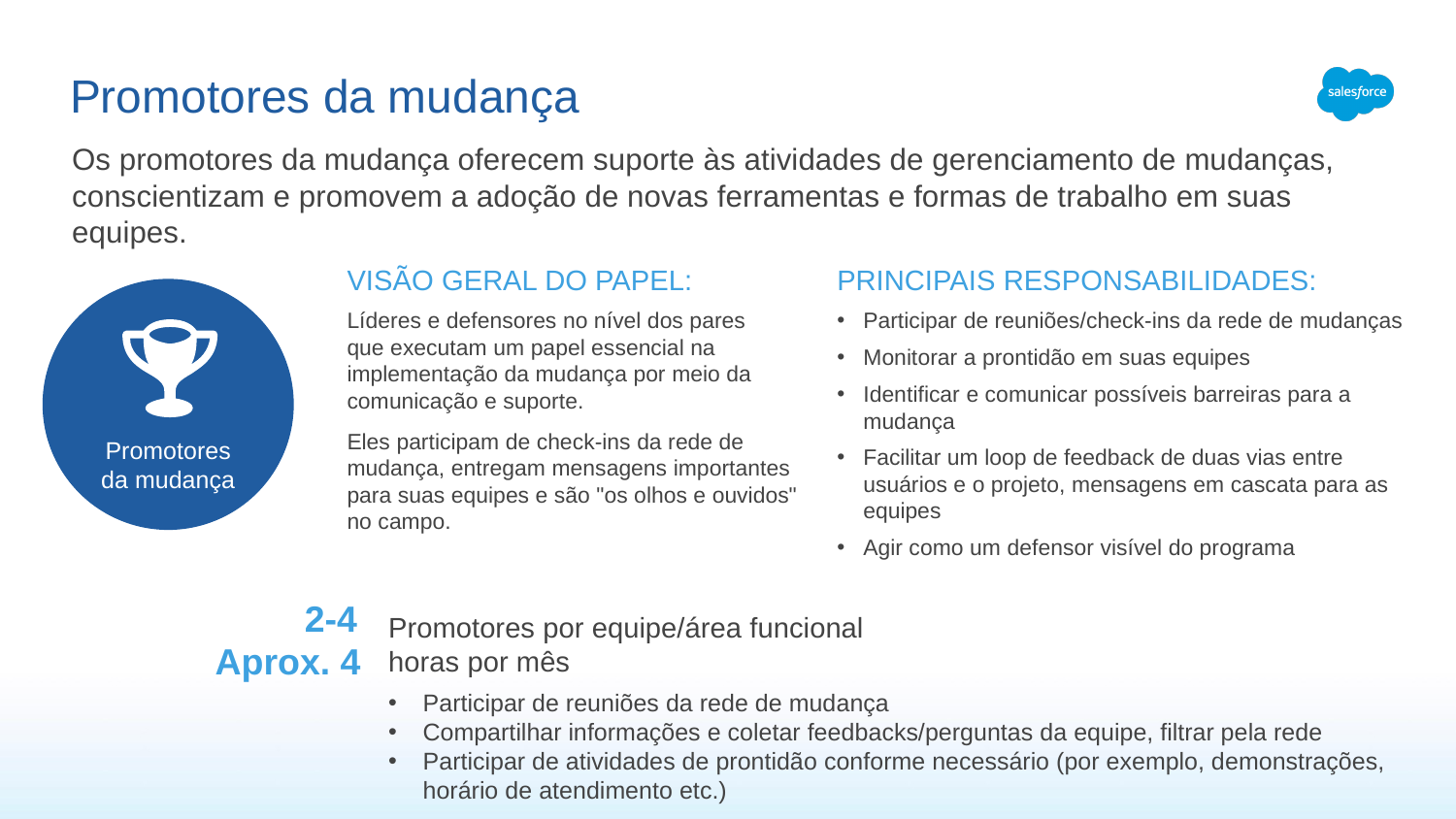

# Promotores da mudança
Os promotores da mudança oferecem suporte às atividades de gerenciamento de mudanças, conscientizam e promovem a adoção de novas ferramentas e formas de trabalho em suas equipes.

VISÃO GERAL DO PAPEL:
Líderes e defensores no nível dos pares
que executam um papel essencial na implementação da mudança por meio da comunicação e suporte.
Eles participam de check-ins da rede de mudança, entregam mensagens importantes para suas equipes e são "os olhos e ouvidos" no campo.
PRINCIPAIS RESPONSABILIDADES:
Participar de reuniões/check-ins da rede de mudanças
Monitorar a prontidão em suas equipes
Identificar e comunicar possíveis barreiras para a mudança
Facilitar um loop de feedback de duas vias entre usuários e o projeto, mensagens em cascata para as equipes
Agir como um defensor visível do programa
Promotores da mudança

Promotores por equipe/área funcional
2-4
Aprox. 4
horas por mês
Participar de reuniões da rede de mudança
Compartilhar informações e coletar feedbacks/perguntas da equipe, filtrar pela rede
Participar de atividades de prontidão conforme necessário (por exemplo, demonstrações, horário de atendimento etc.)